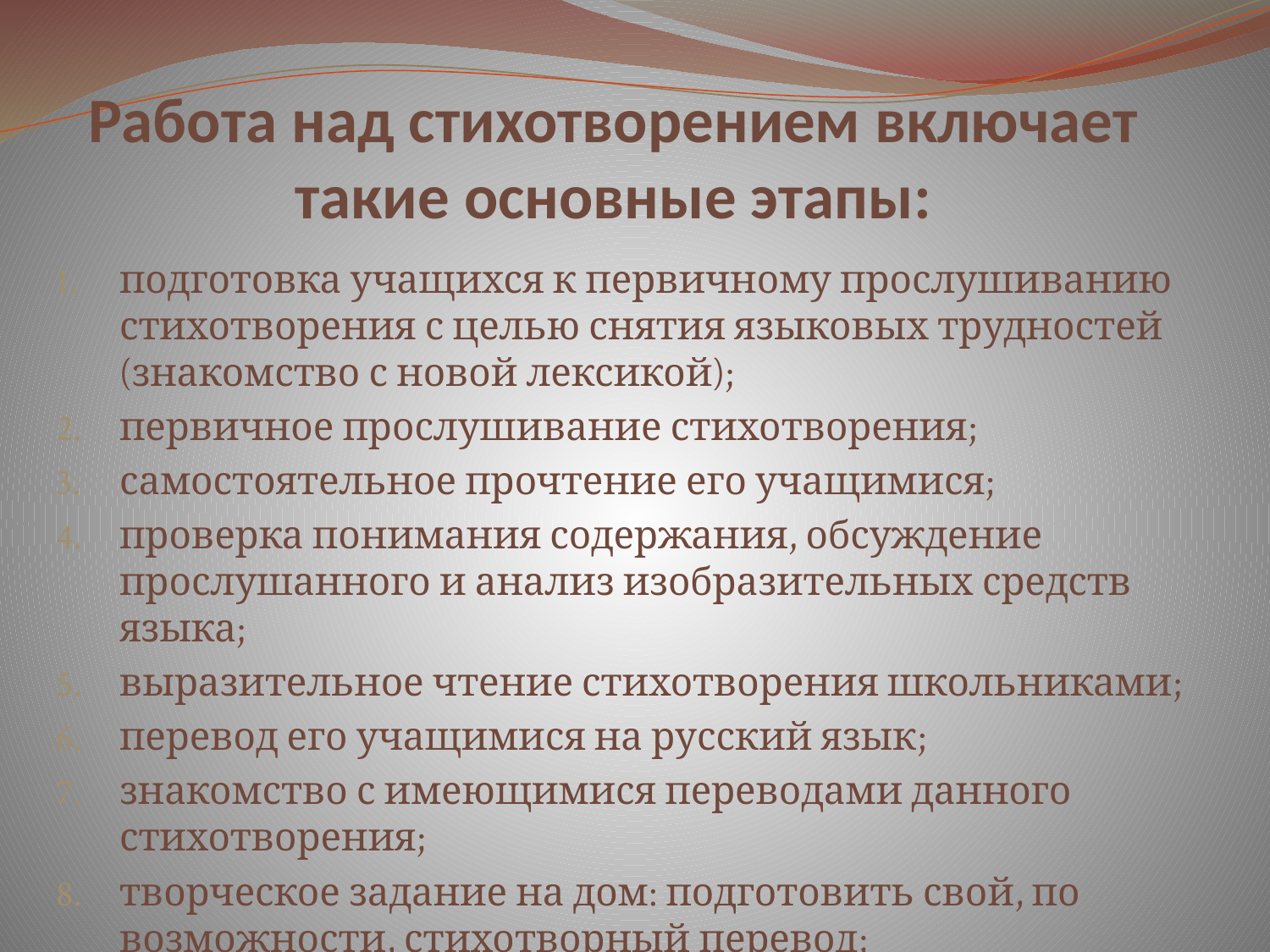

# Работа над стихотворением включает такие основные этапы:
подготовка учащихся к первичному прослушиванию стихотворения с целью снятия языковых трудностей (знакомство с новой лексикой);
первичное прослушивание стихотворения;
самостоятельное прочтение его учащимися;
проверка понимания содержания, обсуждение прослушанного и анализ изобразительных средств языка;
выразительное чтение стихотворения школьниками;
перевод его учащимися на русский язык;
знакомство с имеющимися переводами данного стихотворения;
творческое задание на дом: подготовить свой, по возможности, стихотворный перевод;
составление проекта.